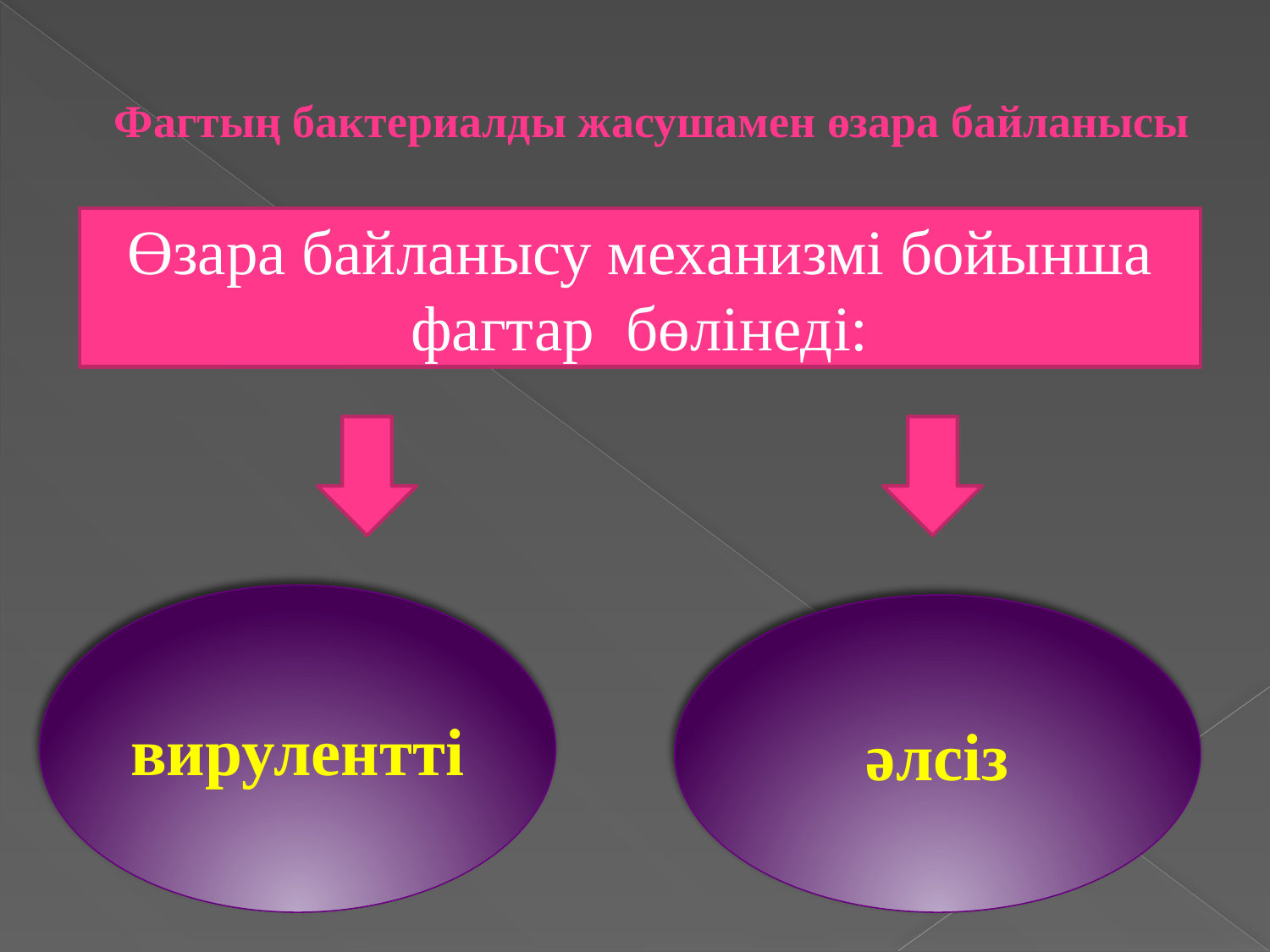

# Фагтың бактериалды жасушамен өзара байланысы
Өзара байланысу механизмі бойынша фагтар  бөлінеді:

вирулентті
әлсіз